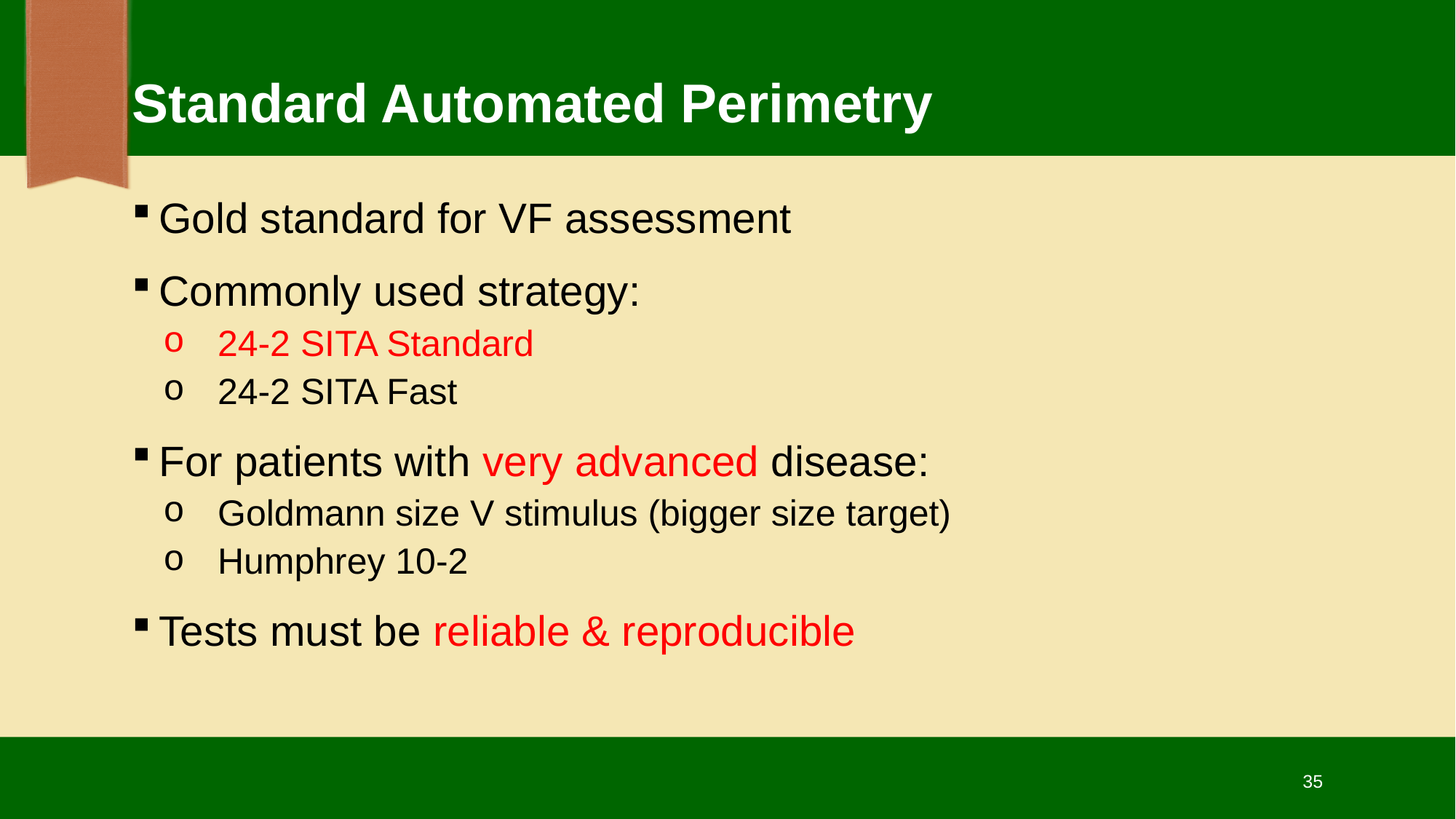

# Standard Automated Perimetry
Gold standard for VF assessment
Commonly used strategy:
24-2 SITA Standard
24-2 SITA Fast
For patients with very advanced disease:
Goldmann size V stimulus (bigger size target)
Humphrey 10-2
Tests must be reliable & reproducible
35